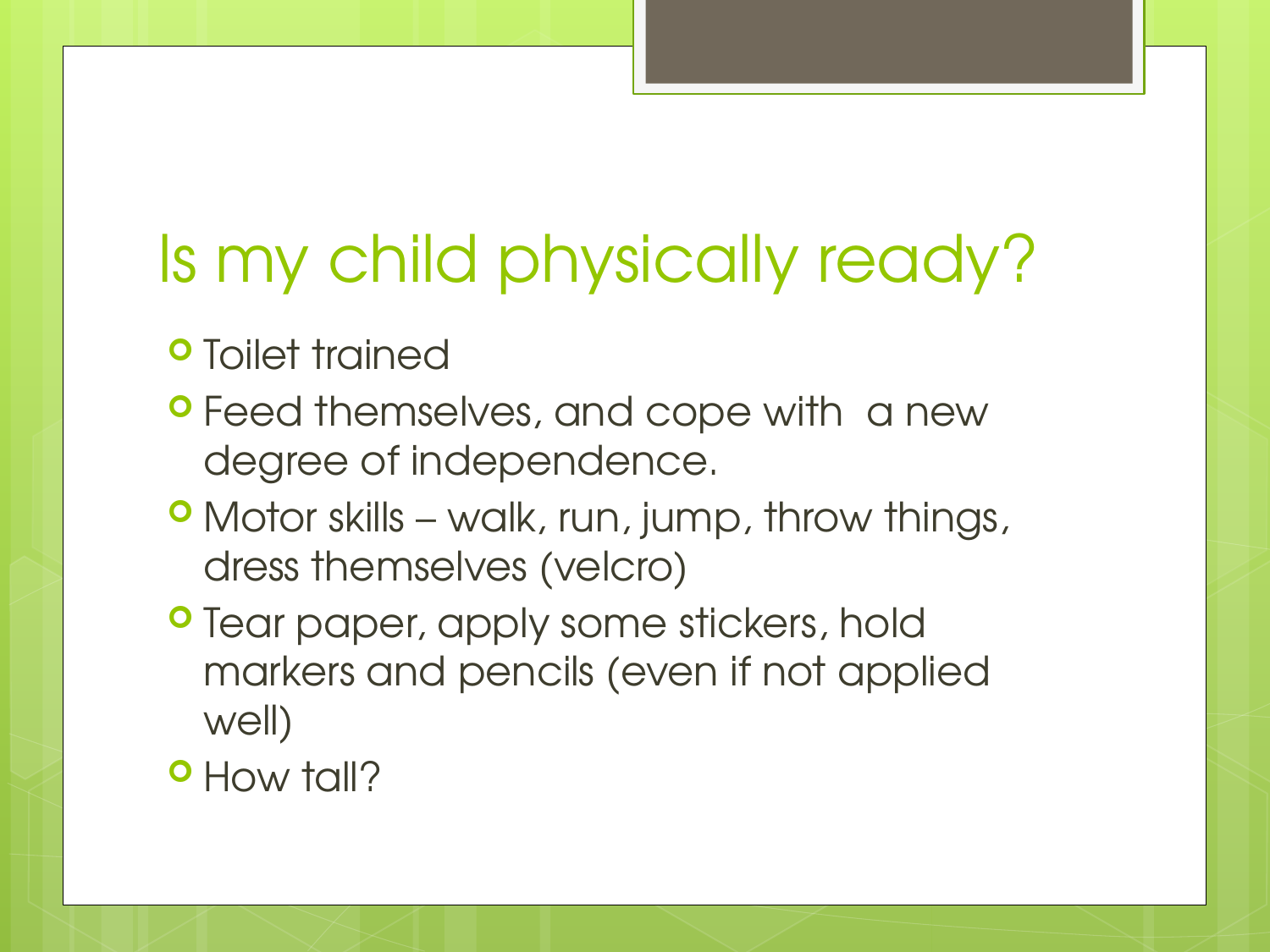

# Is my child physically ready?
Toilet trained
Feed themselves, and cope with  a new degree of independence.
Motor skills – walk, run, jump, throw things, dress themselves (velcro)
Tear paper, apply some stickers, hold markers and pencils (even if not applied well)
How tall?